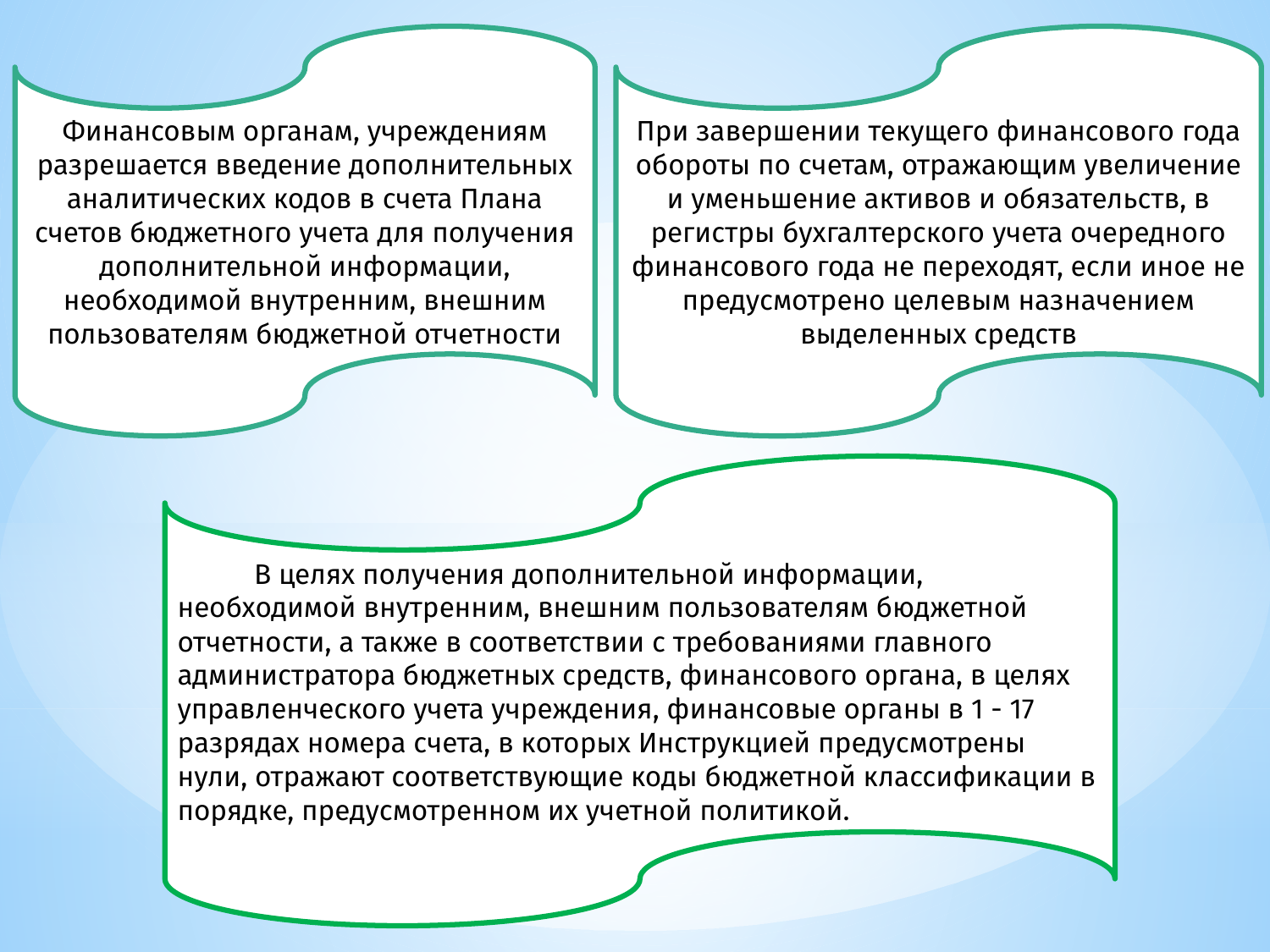

Финансовым органам, учреждениям разрешается введение дополнительных аналитических кодов в счета Плана счетов бюджетного учета для получения дополнительной информации, необходимой внутренним, внешним пользователям бюджетной отчетности
При завершении текущего финансового года обороты по счетам, отражающим увеличение и уменьшение активов и обязательств, в регистры бухгалтерского учета очередного финансового года не переходят, если иное не предусмотрено целевым назначением выделенных средств
           В целях получения дополнительной информации, необходимой внутренним, внешним пользователям бюджетной отчетности, а также в соответствии с требованиями главного администратора бюджетных средств, финансового органа, в целях управленческого учета учреждения, финансовые органы в 1 - 17 разрядах номера счета, в которых Инструкцией предусмотрены нули, отражают соответствующие коды бюджетной классификации в порядке, предусмотренном их учетной политикой.